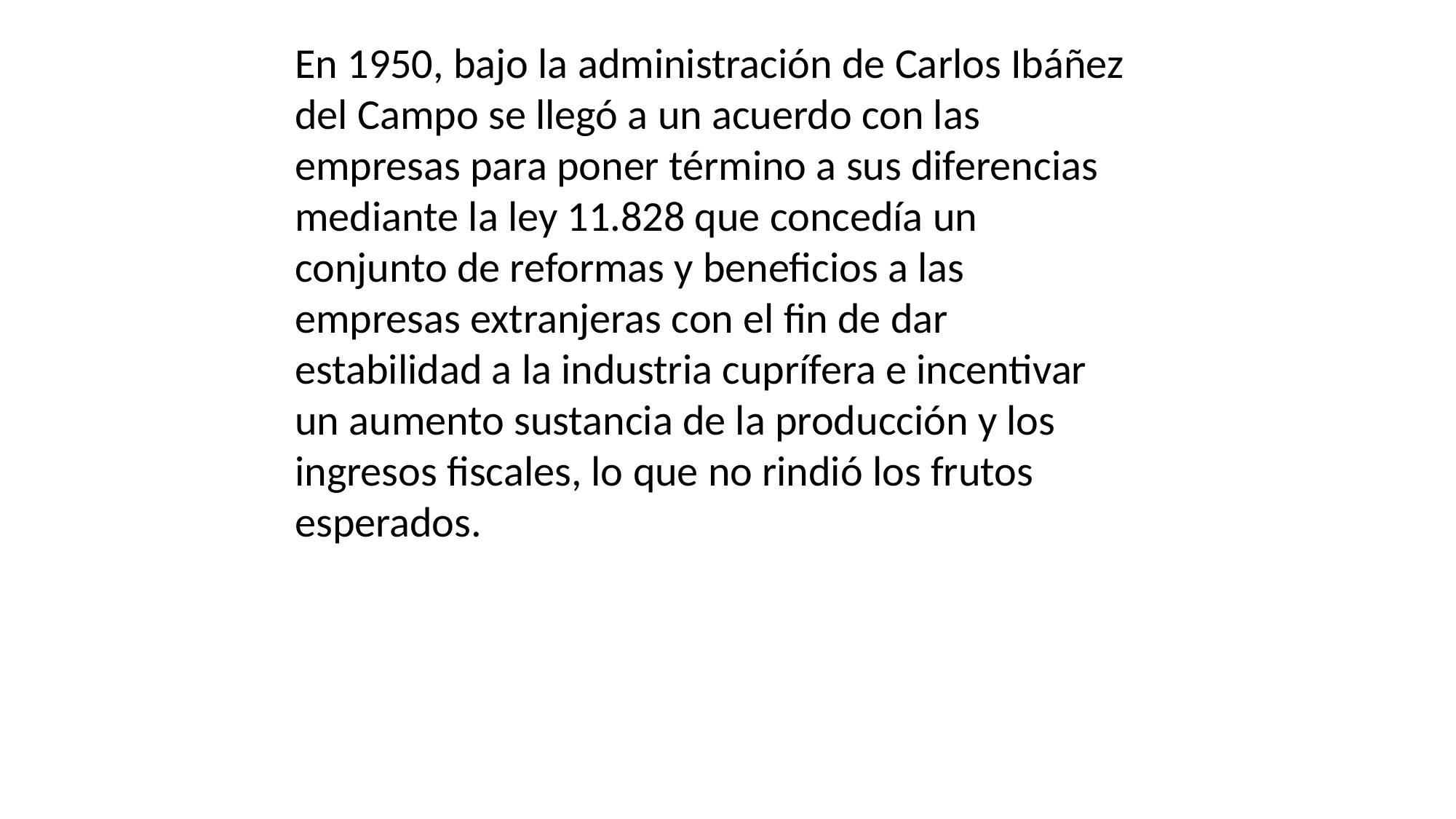

En 1950, bajo la administración de Carlos Ibáñez del Campo se llegó a un acuerdo con las empresas para poner término a sus diferencias mediante la ley 11.828 que concedía un conjunto de reformas y beneficios a las empresas extranjeras con el fin de dar estabilidad a la industria cuprífera e incentivar un aumento sustancia de la producción y los ingresos fiscales, lo que no rindió los frutos esperados.